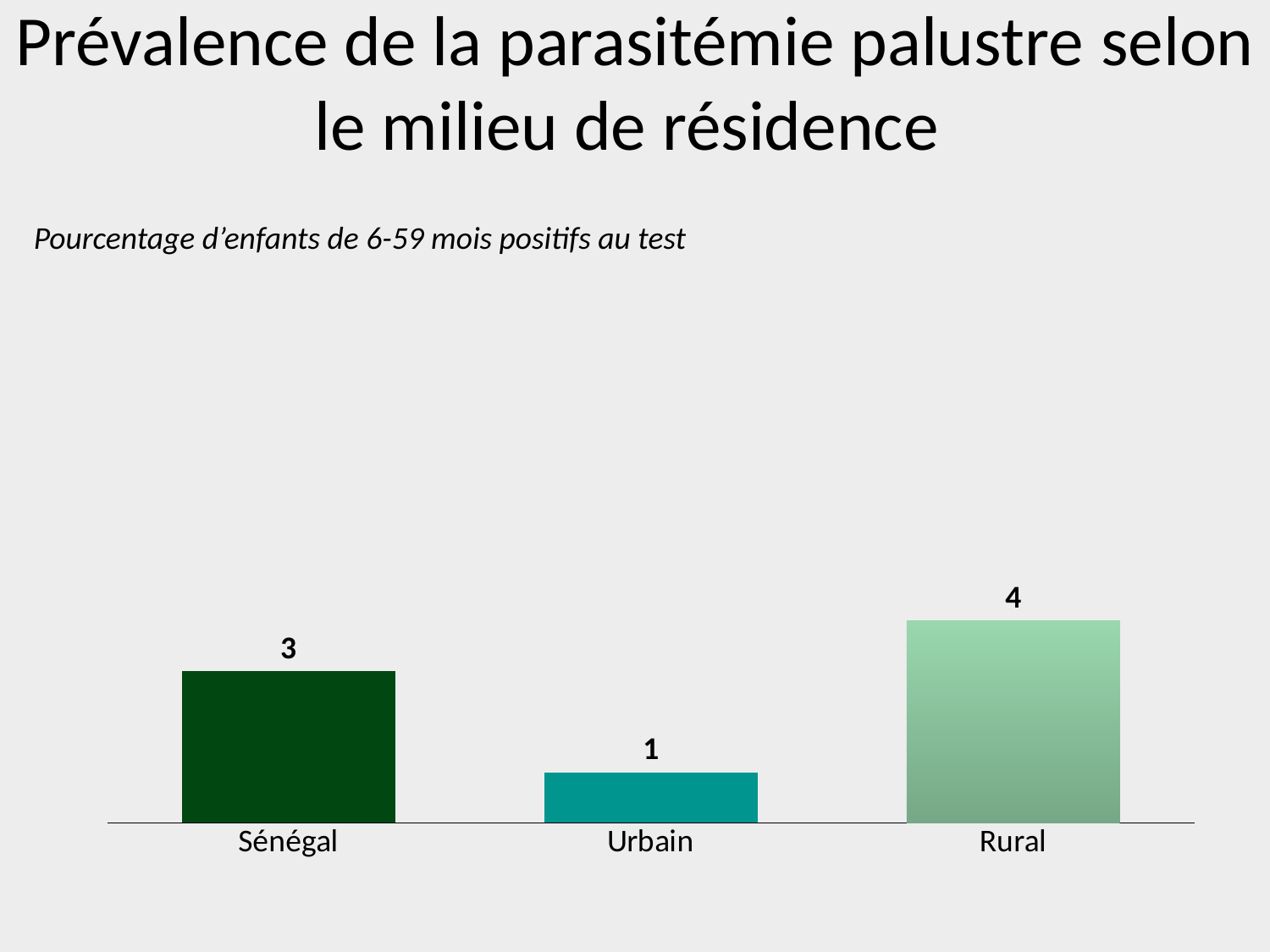

# Prévalence de la parasitémie palustre selon le milieu de résidence
Pourcentage d’enfants de 6-59 mois positifs au test

### Chart

| Category | Series 1 |
|---|---|
| Sénégal | 3.0 |
| Urbain | 1.0 |
| Rural | 4.0 |